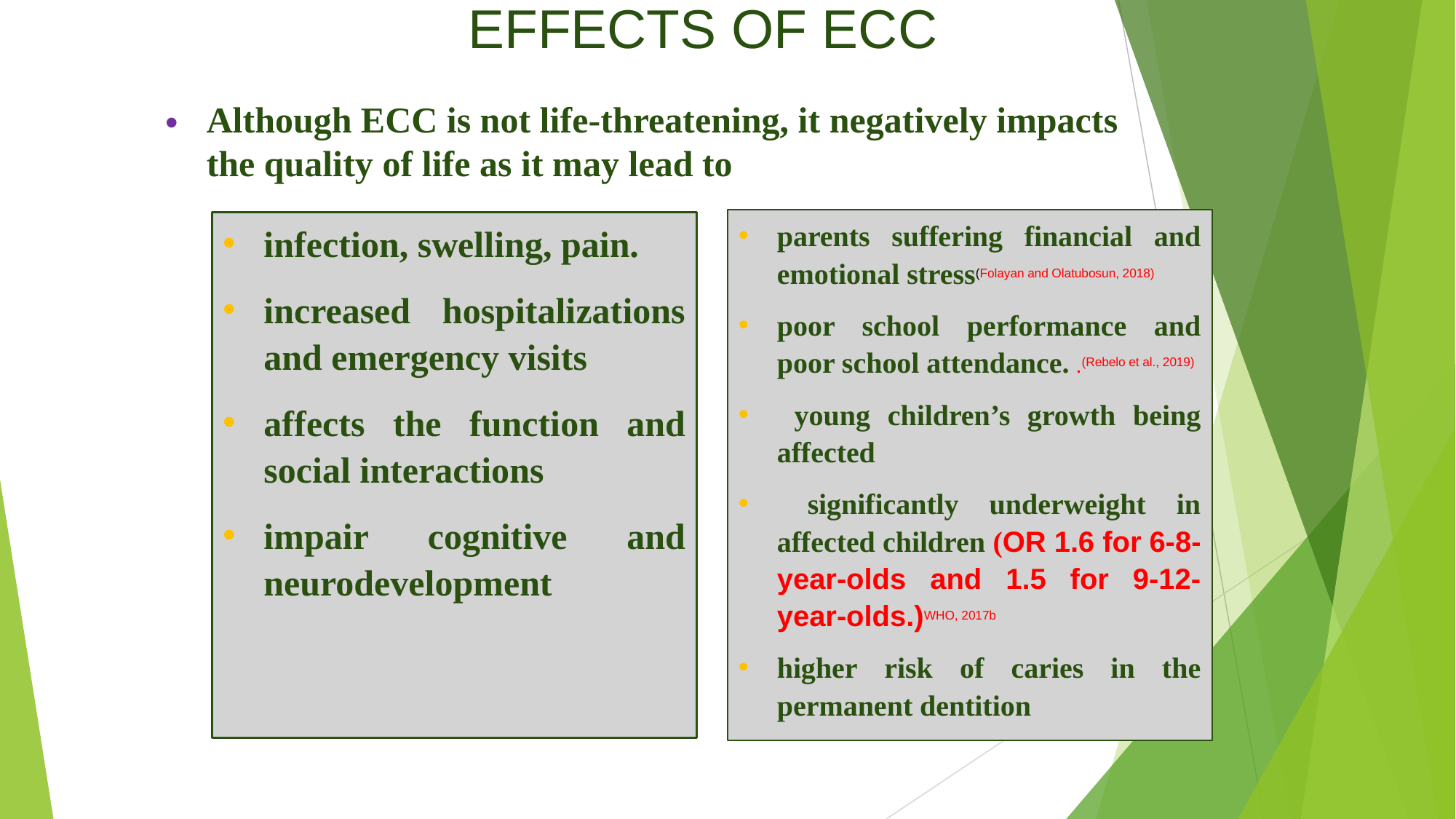

# EFFECTS OF ECC
Although ECC is not life-threatening, it negatively impacts the quality of life as it may lead to

parents suffering financial and emotional stress(Folayan and Olatubosun, 2018)
poor school performance and poor school attendance. .(Rebelo et al., 2019)
 young children’s growth being affected
 significantly underweight in affected children (OR 1.6 for 6-8-year-olds and 1.5 for 9-12-year-olds.)WHO, 2017b
higher risk of caries in the permanent dentition
infection, swelling, pain.
increased hospitalizations and emergency visits
affects the function and social interactions
impair cognitive and neurodevelopment